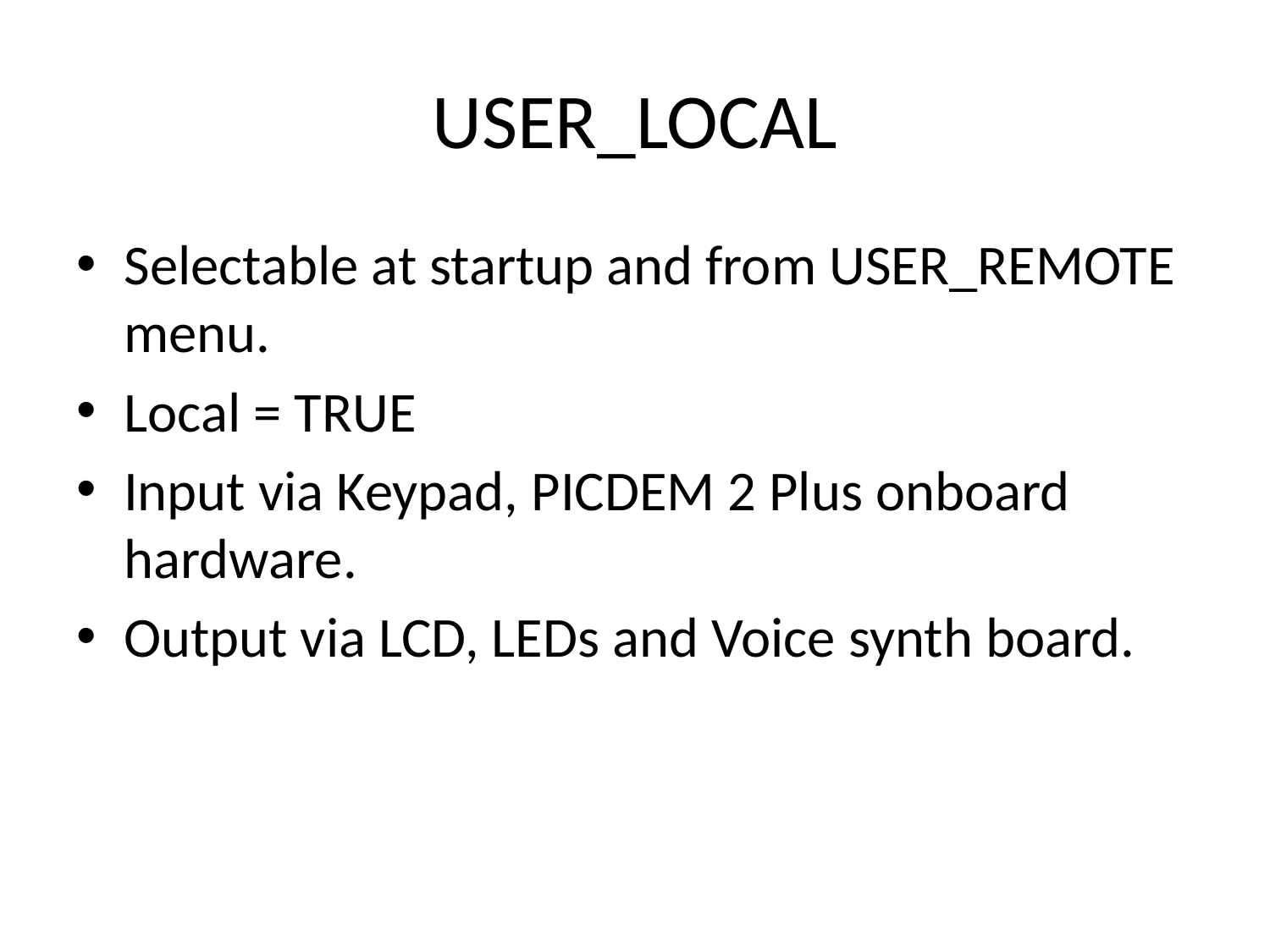

# USER_LOCAL
Selectable at startup and from USER_REMOTE menu.
Local = TRUE
Input via Keypad, PICDEM 2 Plus onboard hardware.
Output via LCD, LEDs and Voice synth board.